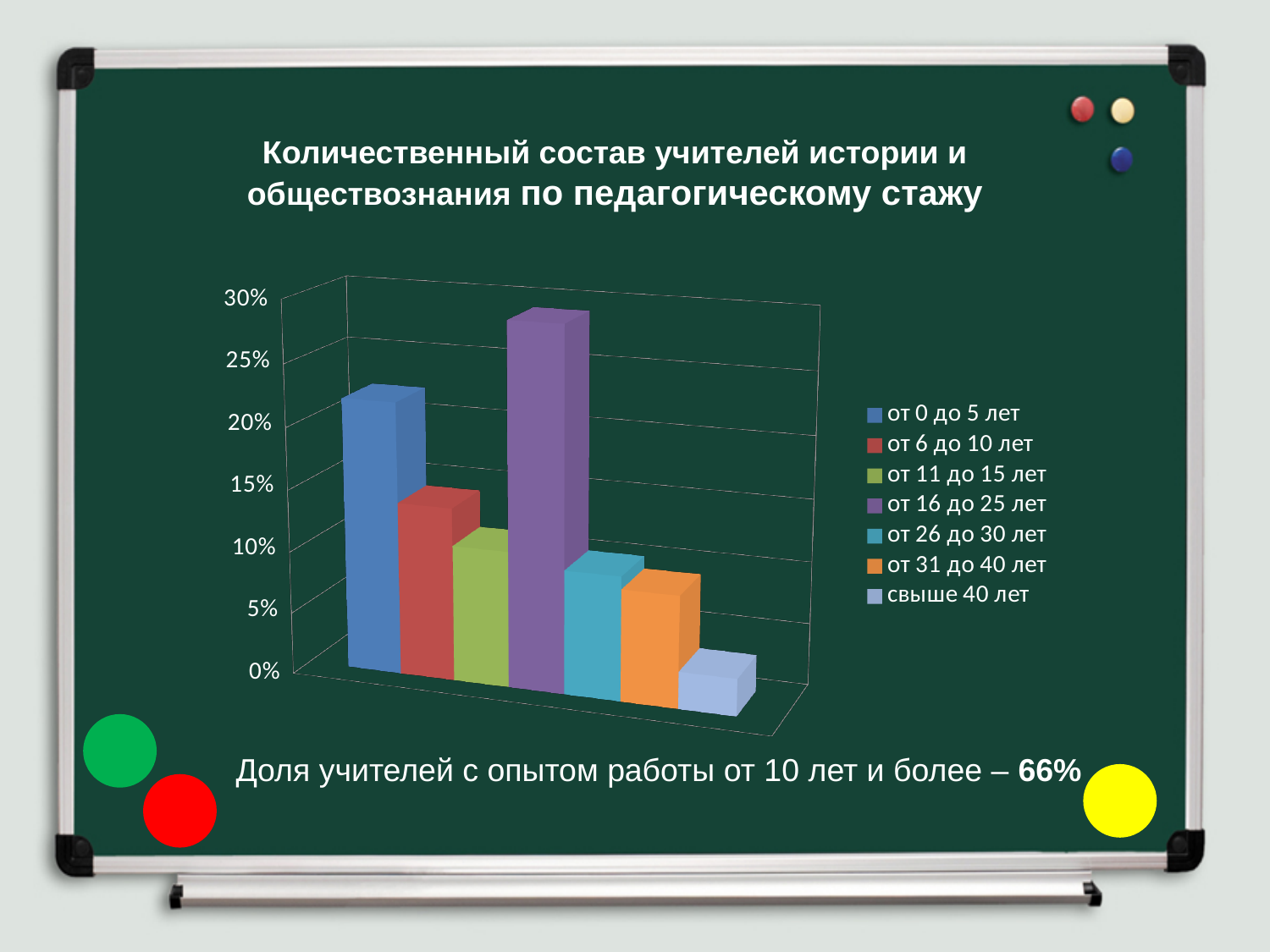

Количественный состав учителей истории и обществознания по педагогическому стажу

[unsupported chart]

Доля учителей с опытом работы от 10 лет и более – 66%